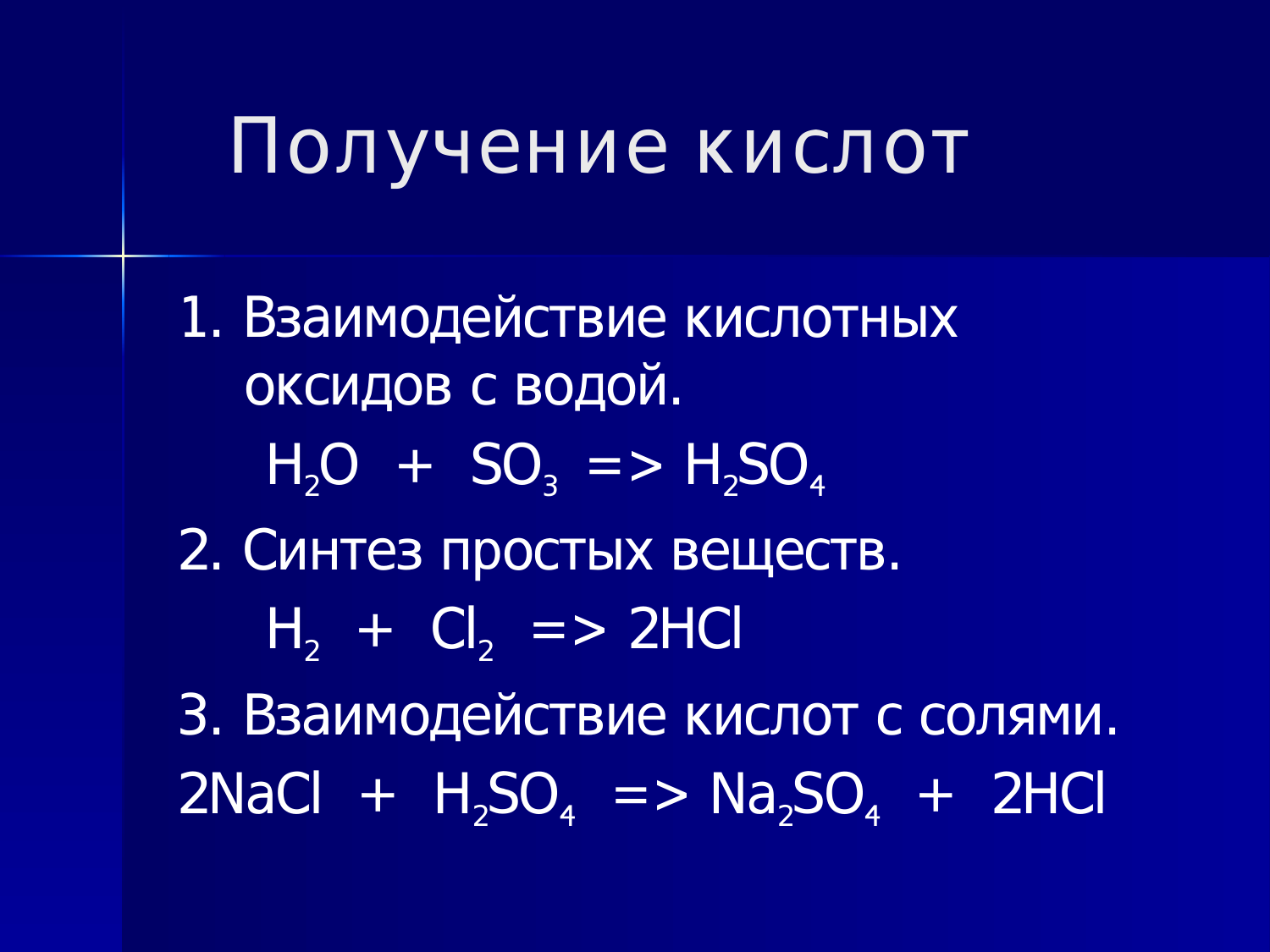

# Получение кислот
 1. Взаимодействие кислотных оксидов с водой.
      H2O  +  SO3  => H2SO4
 2. Синтез простых веществ.
      H2  +  Cl2  => 2HCl
 3. Взаимодействие кислот с солями.
 2NaCl  +  H2SO4  => Na2SO4  +  2HCl